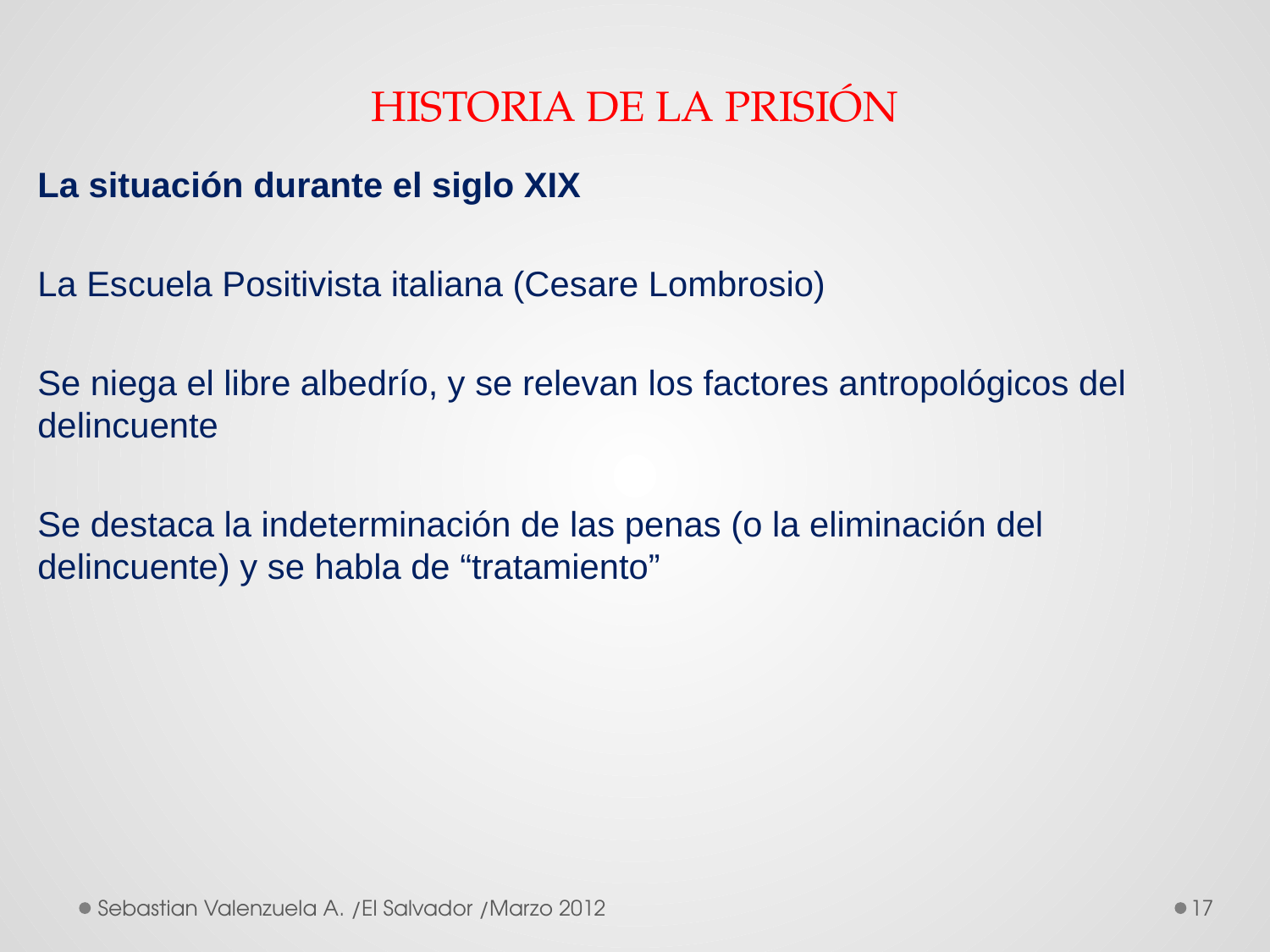

# HISTORIA DE LA PRISIÓN
La situación durante el siglo XIX

La Escuela Positivista italiana (Cesare Lombrosio)

Se niega el libre albedrío, y se relevan los factores antropológicos del delincuente

Se destaca la indeterminación de las penas (o la eliminación del delincuente) y se habla de “tratamiento”

Sebastian Valenzuela A. /El Salvador /Marzo 2012
17